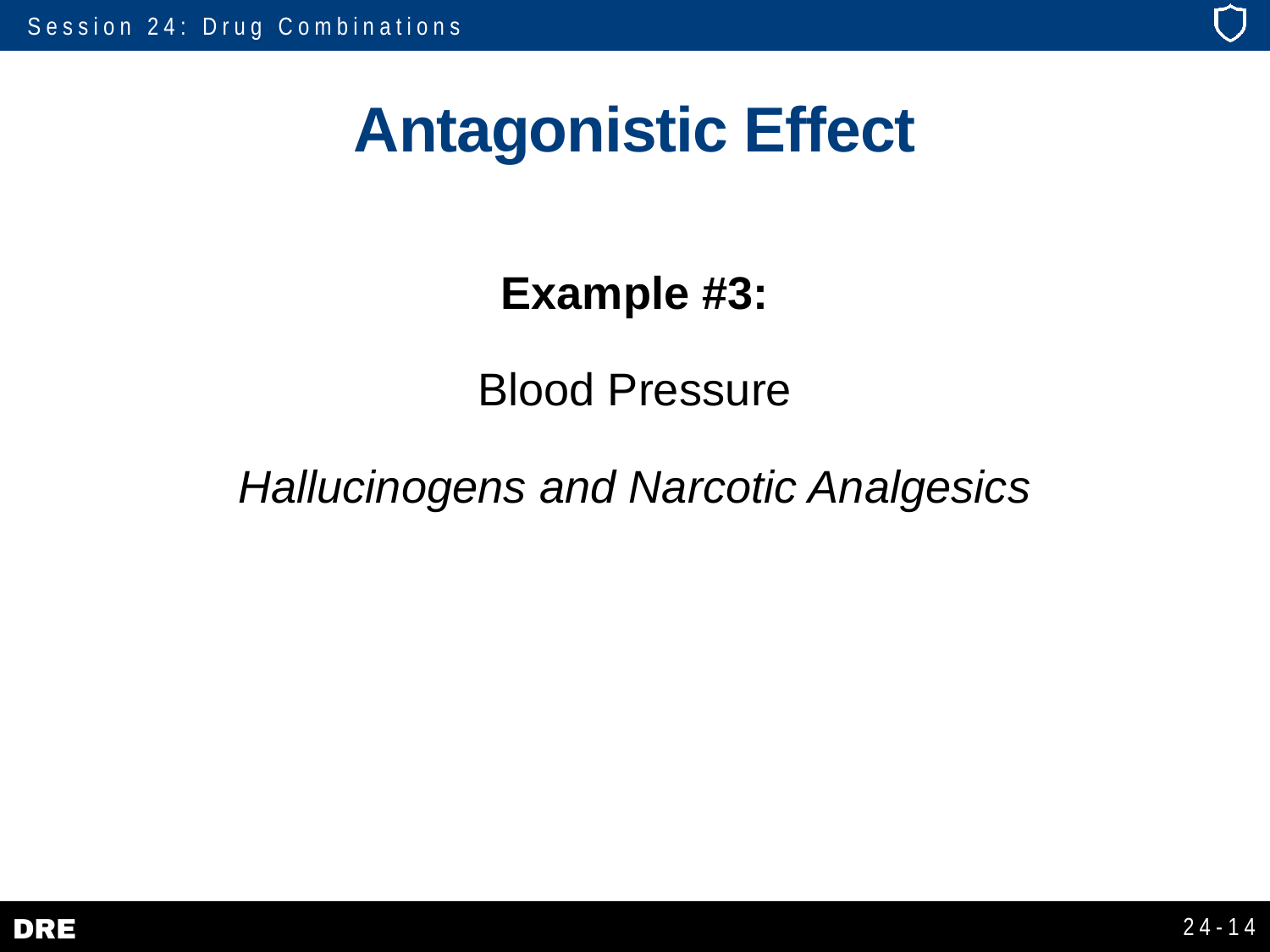

# Antagonistic Effect
Example #3:
Blood Pressure
Hallucinogens and Narcotic Analgesics

24-14